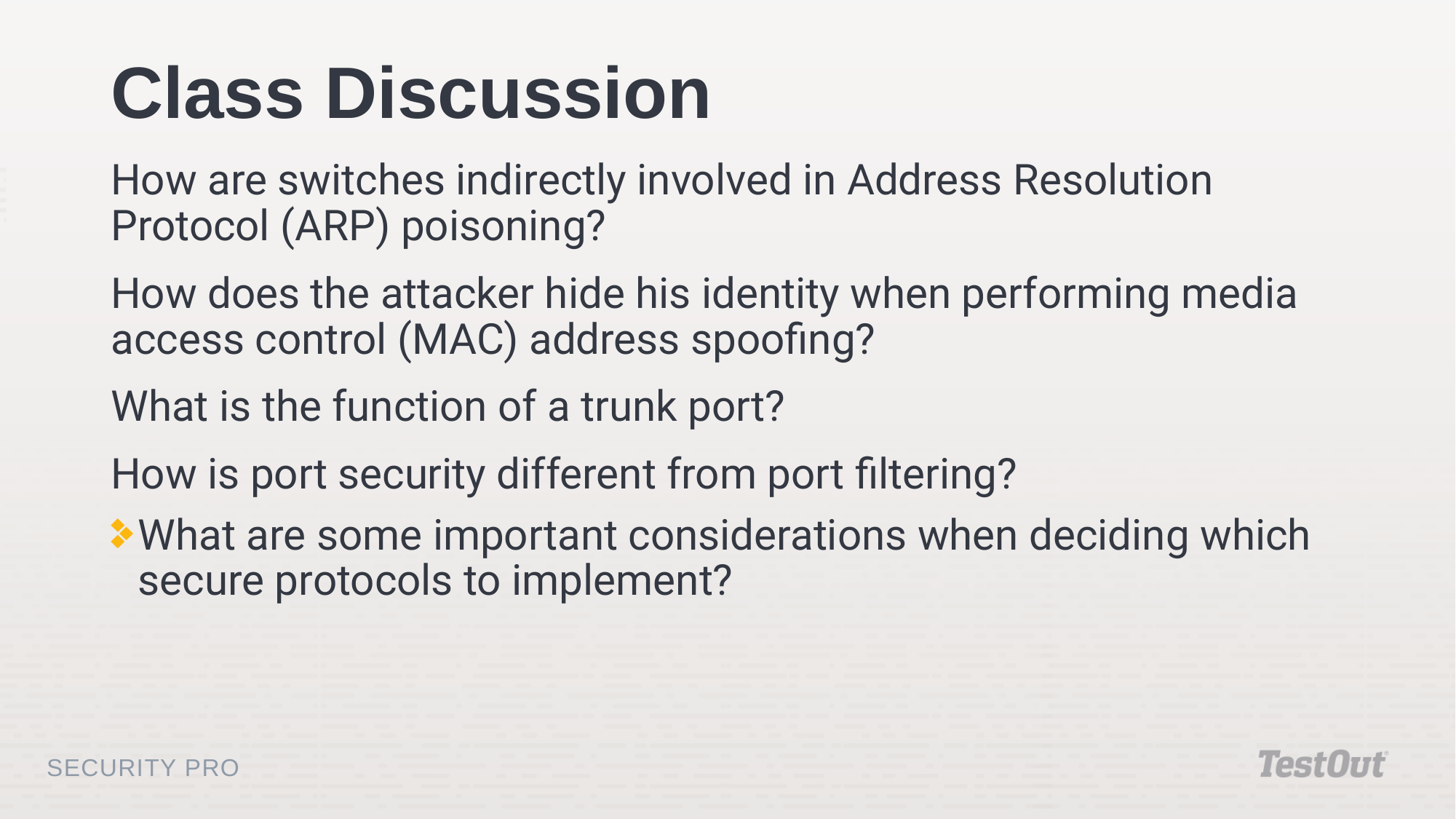

# Class Discussion
How are switches indirectly involved in Address Resolution Protocol (ARP) poisoning?
How does the attacker hide his identity when performing media access control (MAC) address spoofing?
What is the function of a trunk port?
How is port security different from port filtering?
What are some important considerations when deciding which secure protocols to implement?
Security Pro